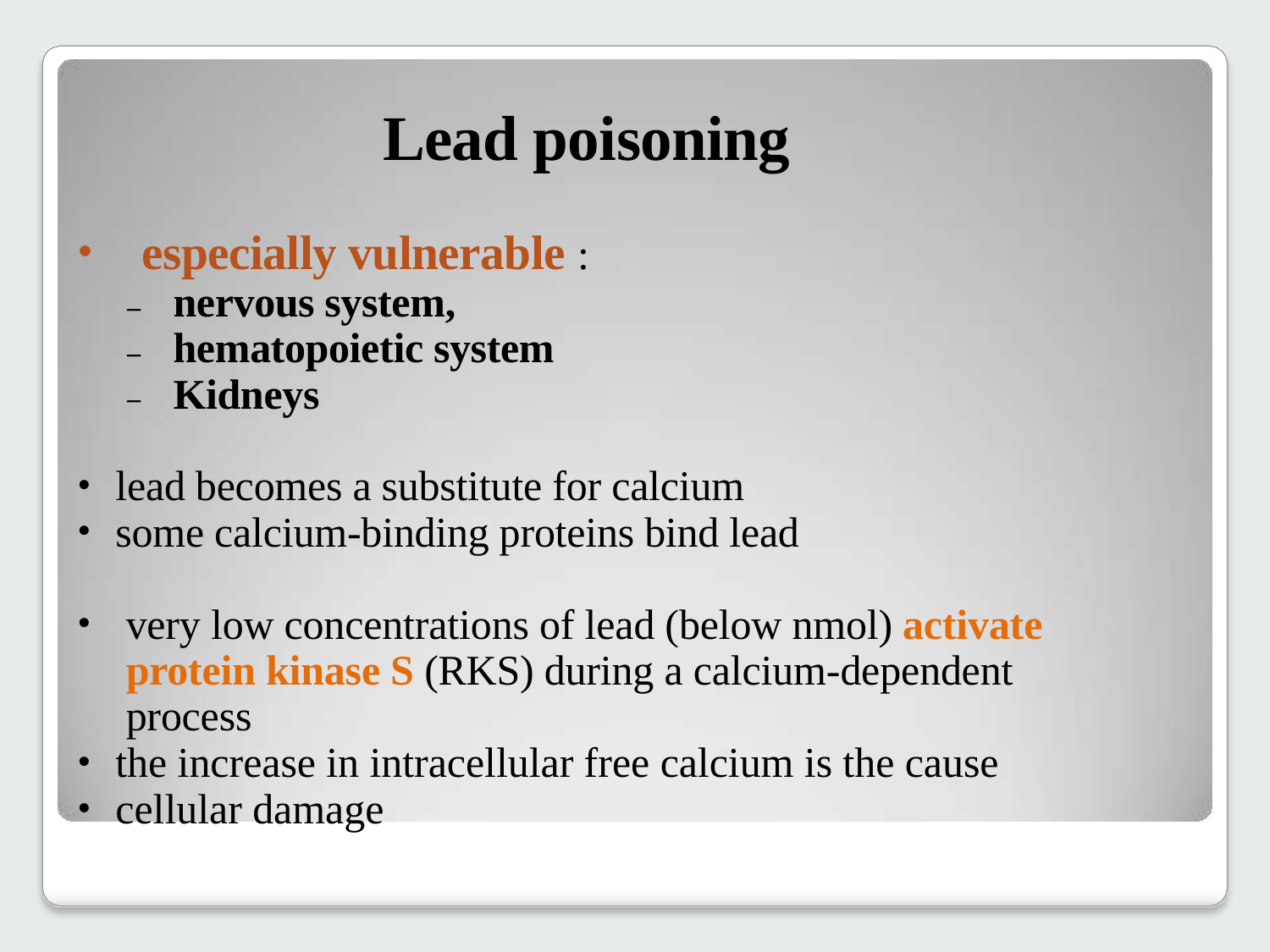

# Lead poisoning
especially vulnerable :
nervous system,
hematopoietic system
Kidneys

lead becomes a substitute for calcium
some calcium-binding proteins bind lead

very low concentrations of lead (below nmol) activate protein kinase S (RKS) during a calcium-dependent process
the increase in intracellular free calcium is the cause
cellular damage